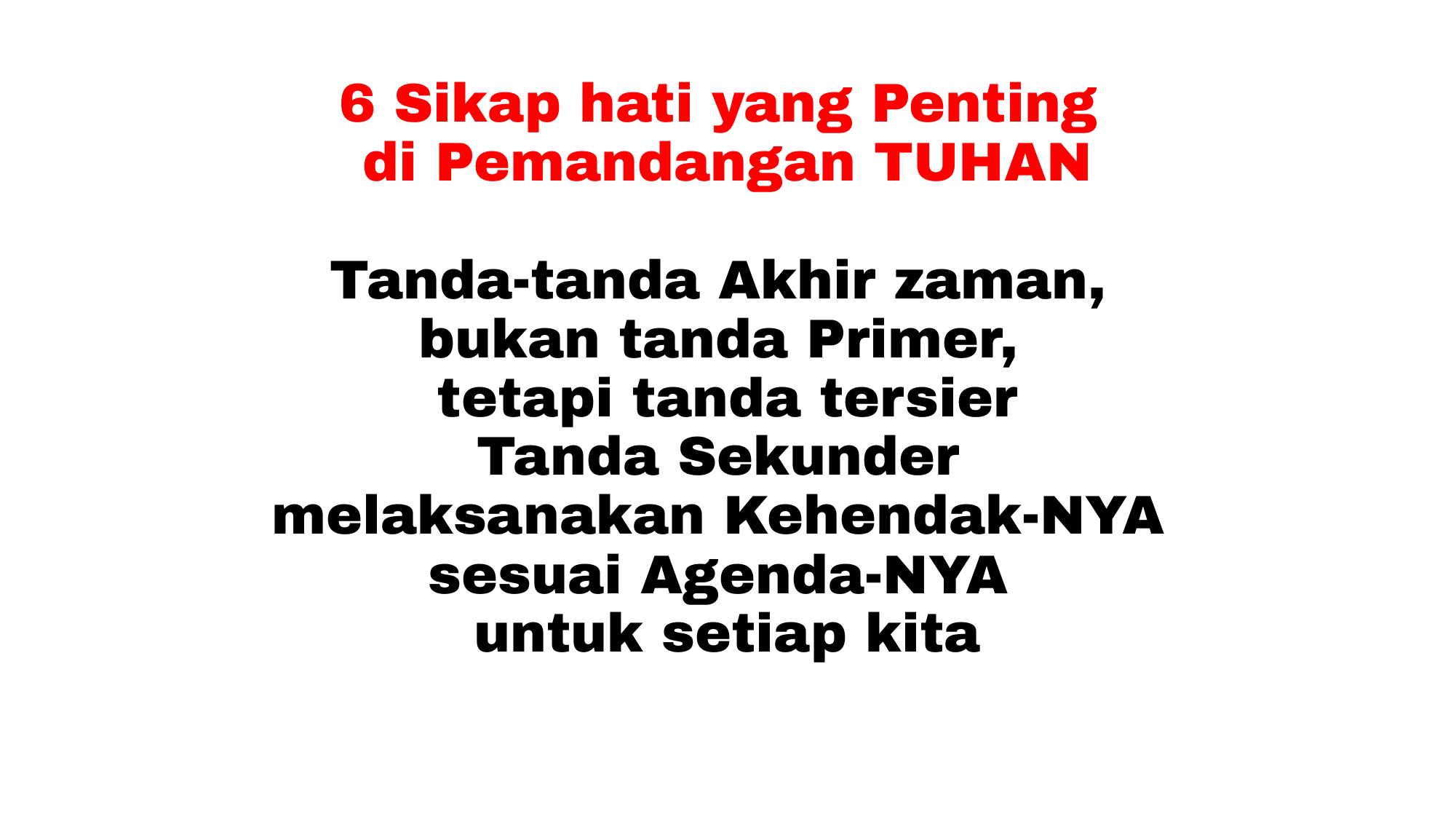

# 6 Sikap hati yang Penting di Pemandangan TUHAN Tanda-tanda Akhir zaman, bukan tanda Primer, tetapi tanda tersier Tanda Sekunder melaksanakan Kehendak-NYA sesuai Agenda-NYA untuk setiap kita